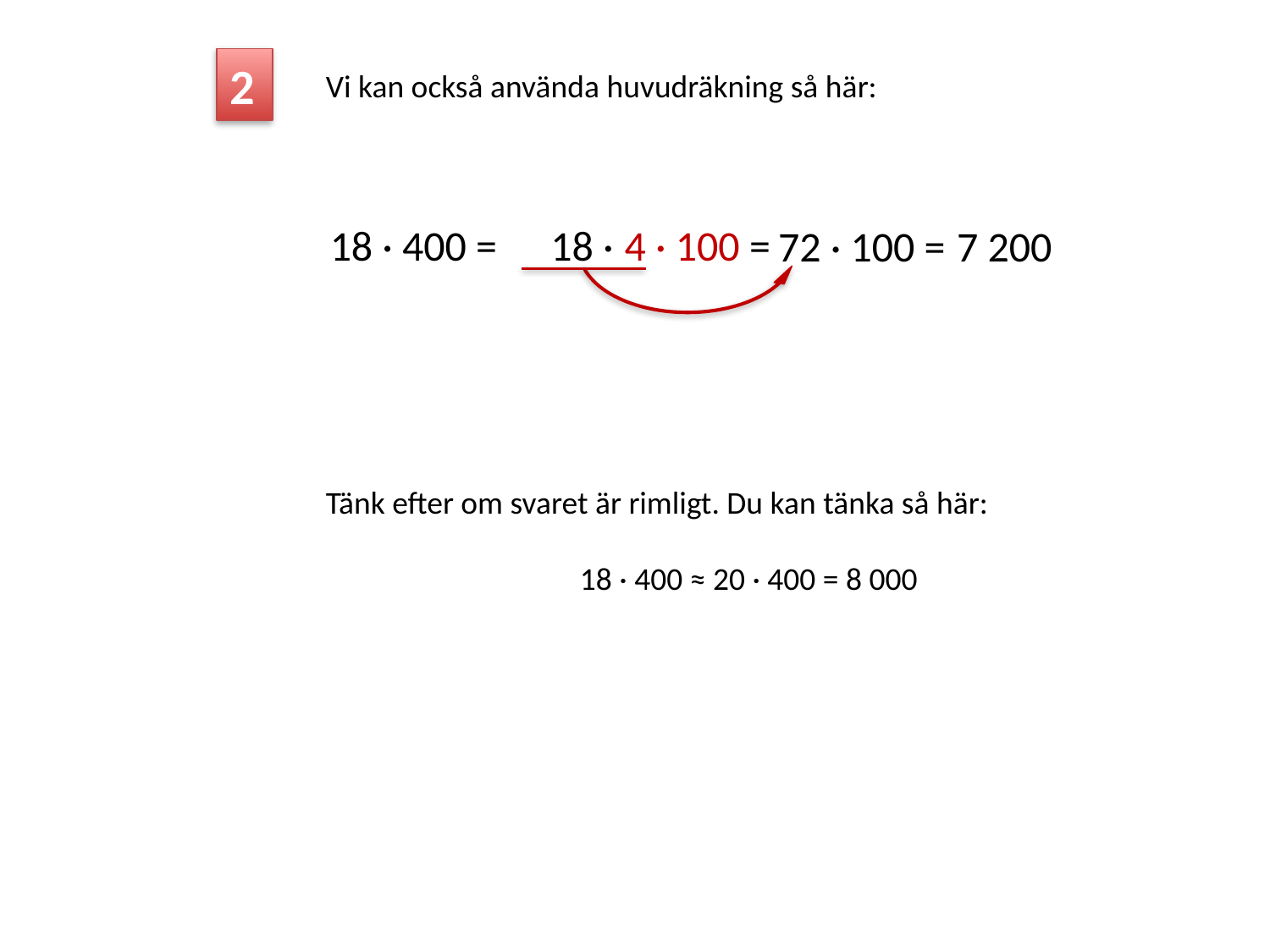

2
Vi kan också använda huvudräkning så här:

18 ·
18 · 400 =
4 · 100 =
 72 · 100 =
7 200
Tänk efter om svaret är rimligt. Du kan tänka så här:

		18 · 400 ≈ 20 · 400 = 8 000